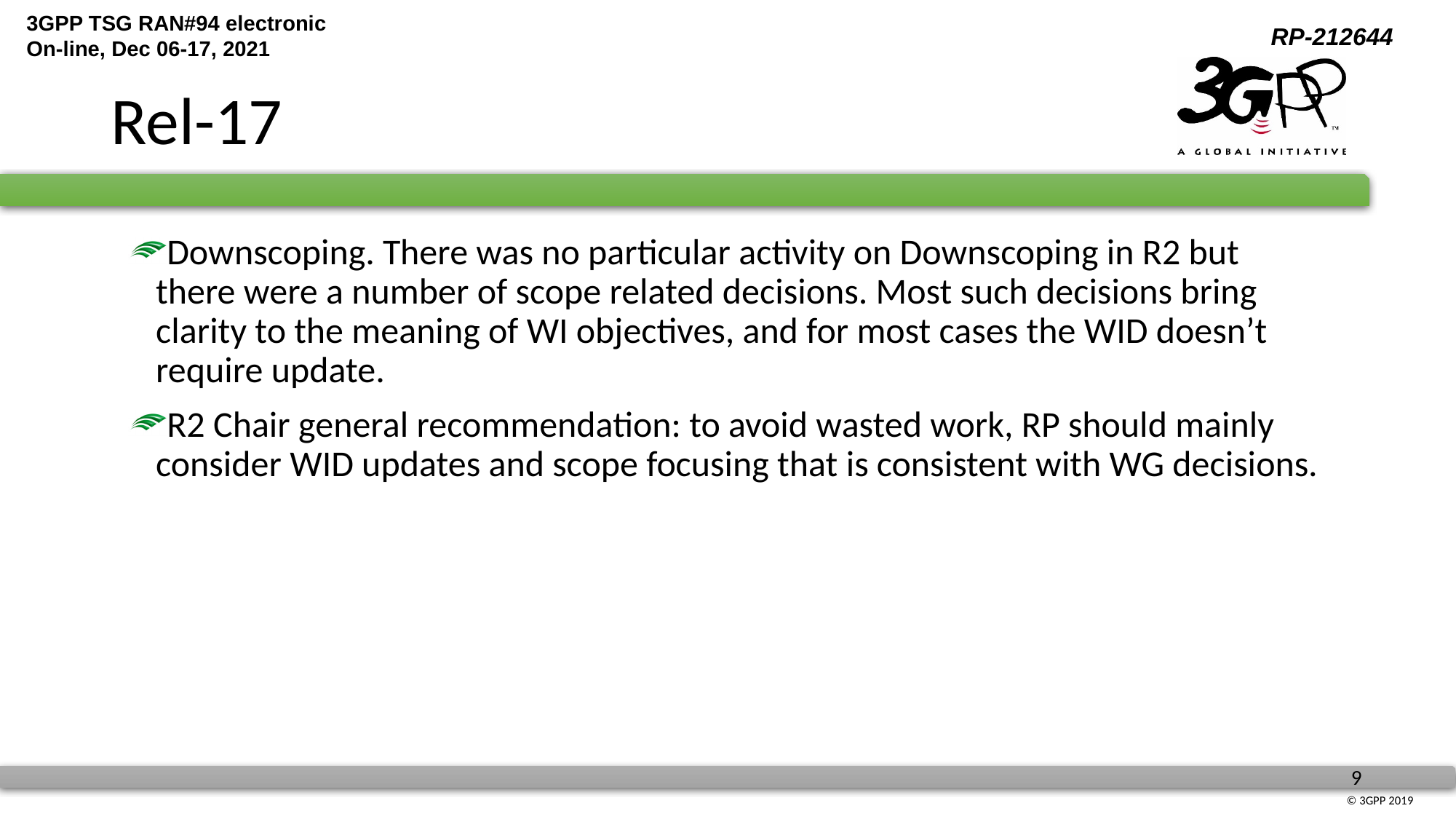

# Rel-17
Downscoping. There was no particular activity on Downscoping in R2 but there were a number of scope related decisions. Most such decisions bring clarity to the meaning of WI objectives, and for most cases the WID doesn’t require update.
R2 Chair general recommendation: to avoid wasted work, RP should mainly consider WID updates and scope focusing that is consistent with WG decisions.